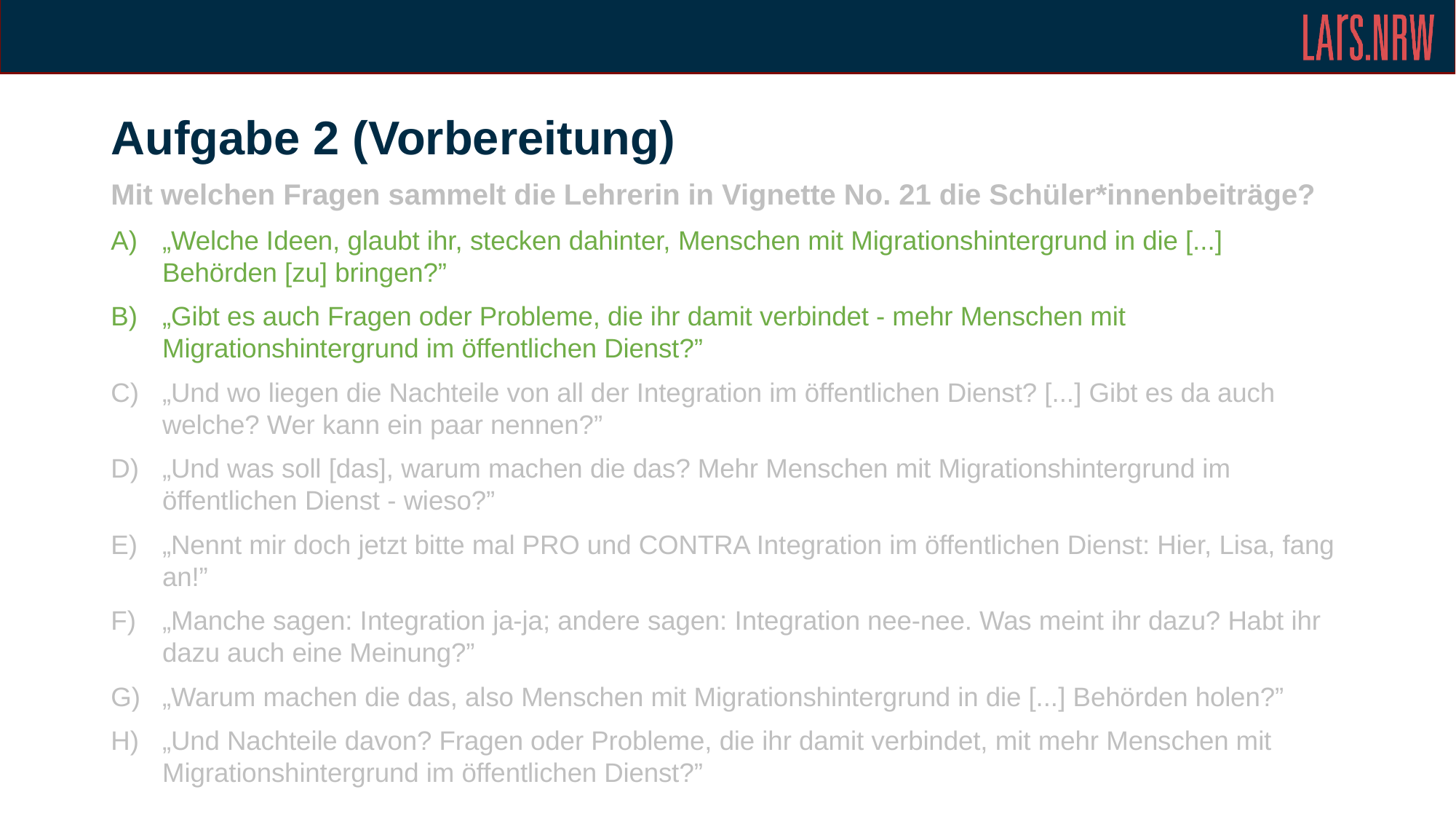

Aufgabe 2 (Vorbereitung)
Mit welchen Fragen sammelt die Lehrerin in Vignette No. 21 die Schüler*innenbeiträge?
„Welche Ideen, glaubt ihr, stecken dahinter, Menschen mit Migrationshintergrund in die [...] Behörden [zu] bringen?”
„Gibt es auch Fragen oder Probleme, die ihr damit verbindet - mehr Menschen mit Migrationshintergrund im öffentlichen Dienst?”
„Und wo liegen die Nachteile von all der Integration im öffentlichen Dienst? [...] Gibt es da auch welche? Wer kann ein paar nennen?”
„Und was soll [das], warum machen die das? Mehr Menschen mit Migrationshintergrund im öffentlichen Dienst - wieso?”
„Nennt mir doch jetzt bitte mal PRO und CONTRA Integration im öffentlichen Dienst: Hier, Lisa, fang an!”
„Manche sagen: Integration ja-ja; andere sagen: Integration nee-nee. Was meint ihr dazu? Habt ihr dazu auch eine Meinung?”
„Warum machen die das, also Menschen mit Migrationshintergrund in die [...] Behörden holen?”
„Und Nachteile davon? Fragen oder Probleme, die ihr damit verbindet, mit mehr Menschen mit Migrationshintergrund im öffentlichen Dienst?”